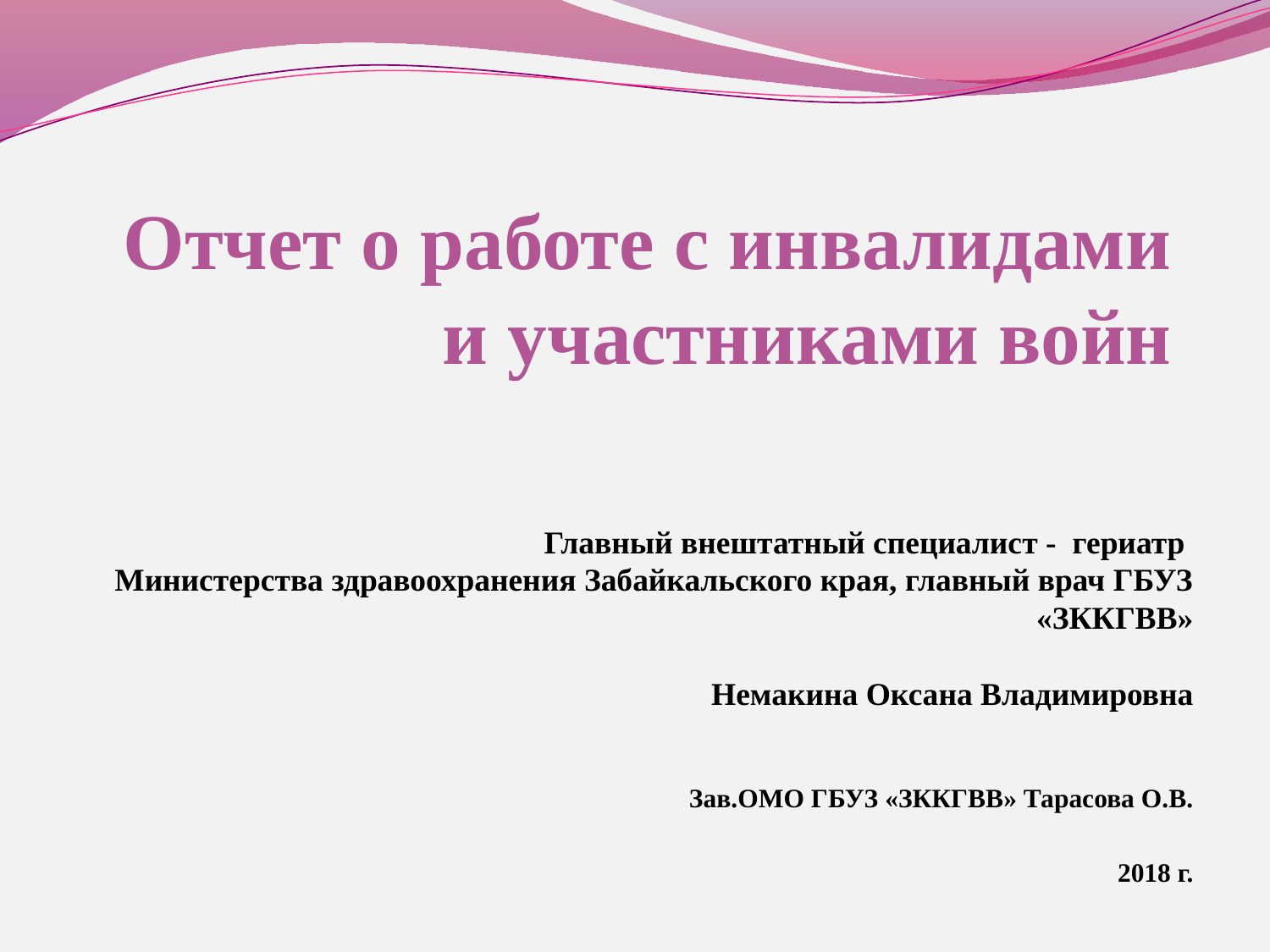

# Отчет о работе с инвалидами и участниками войн
Главный внештатный специалист -  гериатр
Министерства здравоохранения Забайкальского края, главный врач ГБУЗ «ЗККГВВ»
Немакина Оксана Владимировна
                                                Зав.ОМО ГБУЗ «ЗККГВВ» Тарасова О.В.

2018 г.